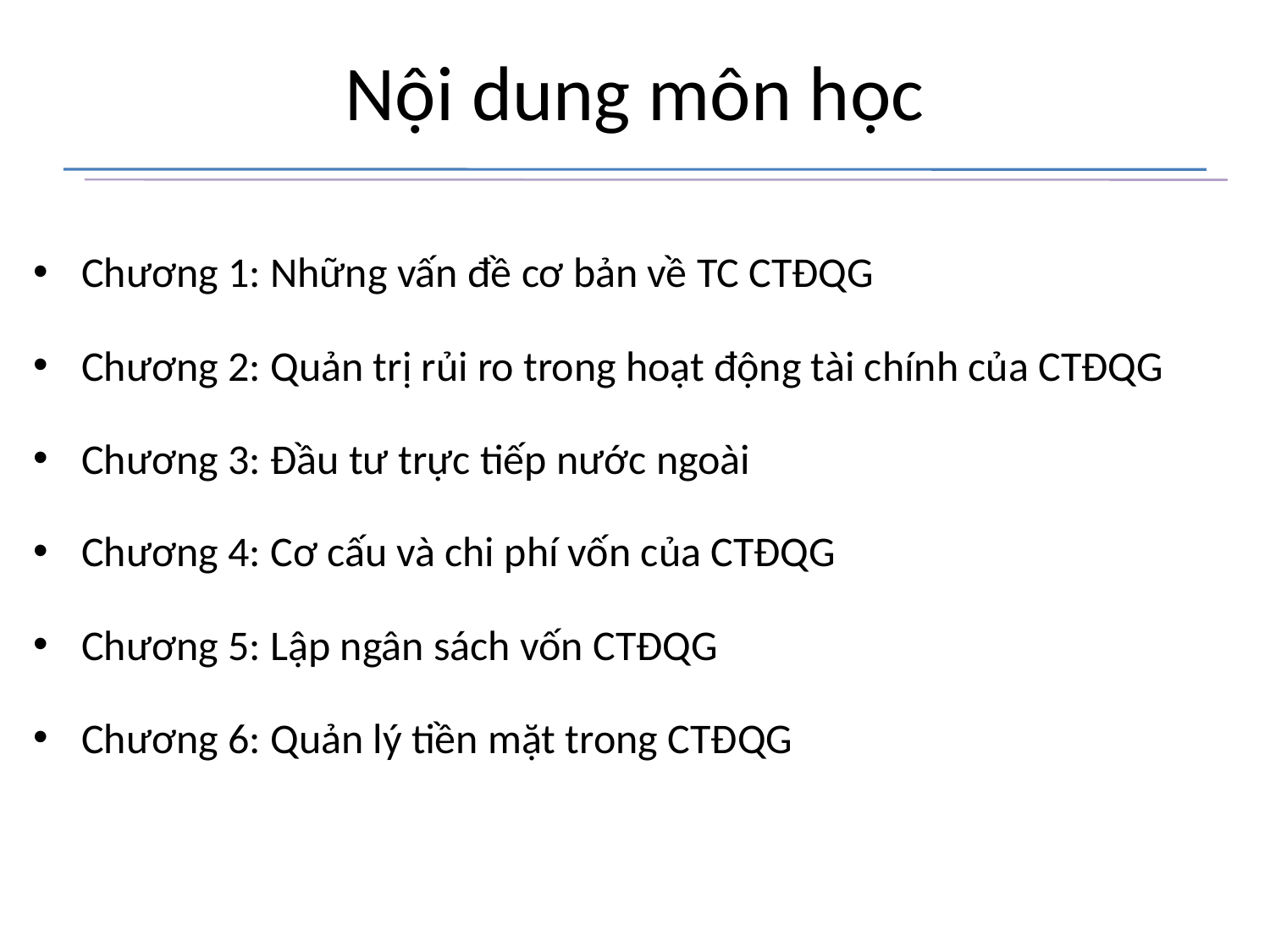

# Nội dung môn học
Chương 1: Những vấn đề cơ bản về TC CTĐQG
Chương 2: Quản trị rủi ro trong hoạt động tài chính của CTĐQG
Chương 3: Đầu tư trực tiếp nước ngoài
Chương 4: Cơ cấu và chi phí vốn của CTĐQG
Chương 5: Lập ngân sách vốn CTĐQG
Chương 6: Quản lý tiền mặt trong CTĐQG